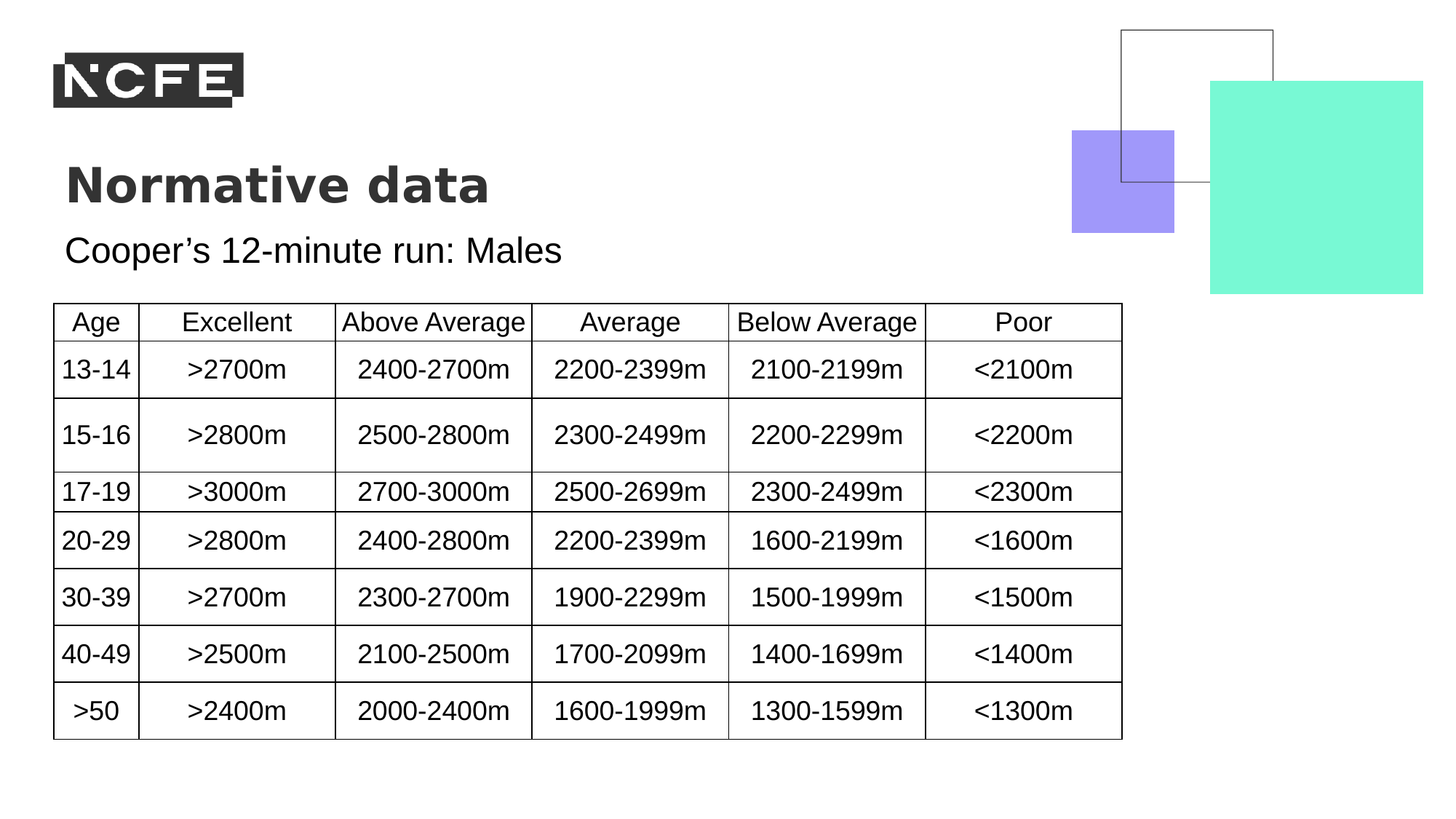

Normative data
Cooper’s 12-minute run: Males
| Age | Excellent | Above Average | Average | Below Average | Poor |
| --- | --- | --- | --- | --- | --- |
| 13-14 | >2700m | 2400-2700m | 2200-2399m | 2100-2199m | <2100m |
| 15-16 | >2800m | 2500-2800m | 2300-2499m | 2200-2299m | <2200m |
| 17-19 | >3000m | 2700-3000m | 2500-2699m | 2300-2499m | <2300m |
| 20-29 | >2800m | 2400-2800m | 2200-2399m | 1600-2199m | <1600m |
| 30-39 | >2700m | 2300-2700m | 1900-2299m | 1500-1999m | <1500m |
| 40-49 | >2500m | 2100-2500m | 1700-2099m | 1400-1699m | <1400m |
| >50 | >2400m | 2000-2400m | 1600-1999m | 1300-1599m | <1300m |